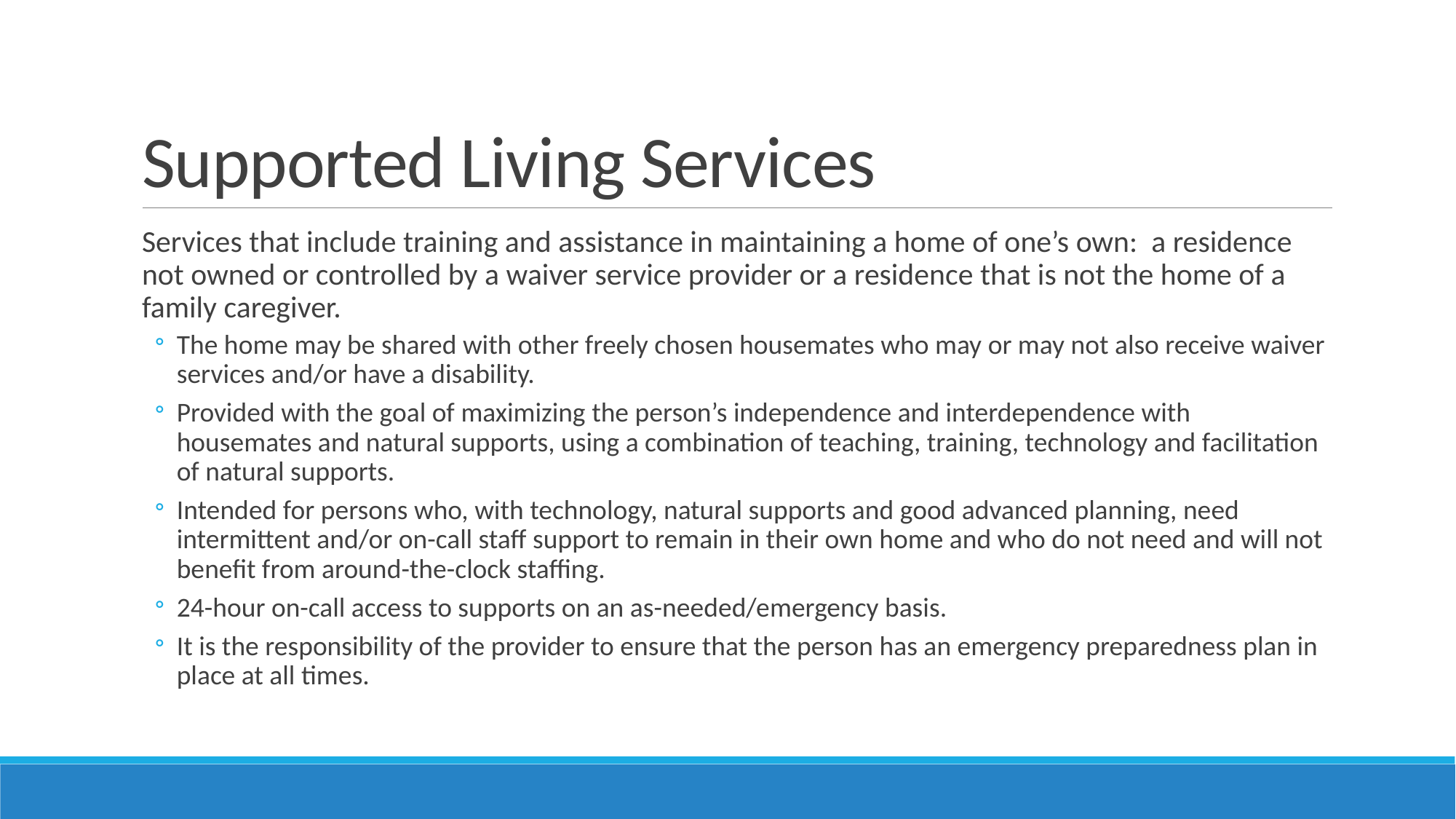

# Supported Living Services
Services that include training and assistance in maintaining a home of one’s own:  a residence not owned or controlled by a waiver service provider or a residence that is not the home of a family caregiver.
The home may be shared with other freely chosen housemates who may or may not also receive waiver services and/or have a disability.
Provided with the goal of maximizing the person’s independence and interdependence with housemates and natural supports, using a combination of teaching, training, technology and facilitation of natural supports.
Intended for persons who, with technology, natural supports and good advanced planning, need intermittent and/or on-call staff support to remain in their own home and who do not need and will not benefit from around-the-clock staffing.
24-hour on-call access to supports on an as-needed/emergency basis.
It is the responsibility of the provider to ensure that the person has an emergency preparedness plan in place at all times.